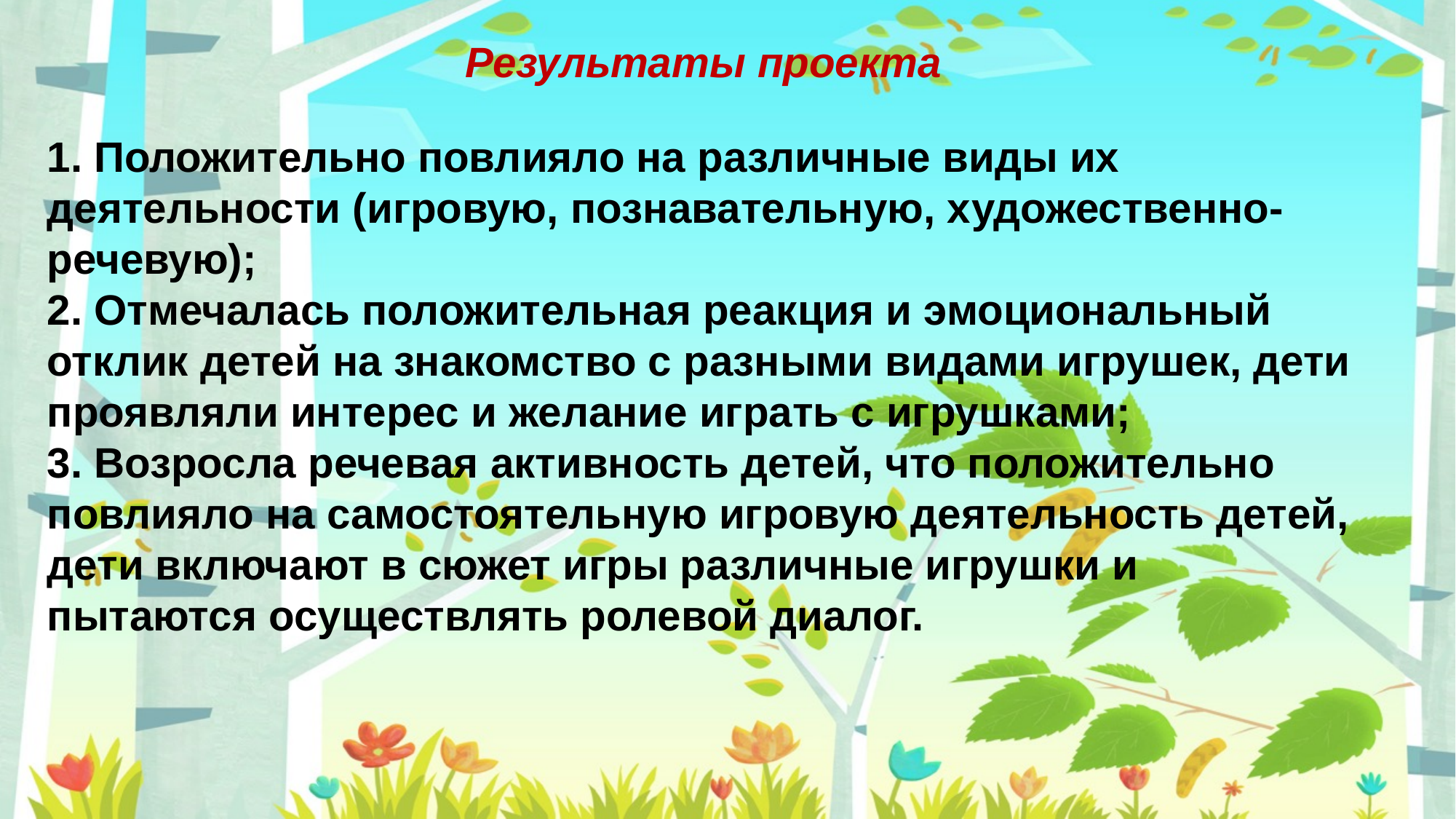

Результаты проекта

1. Положительно повлияло на различные виды их деятельности (игровую, познавательную, художественно-речевую);
2. Отмечалась положительная реакция и эмоциональный отклик детей на знакомство с разными видами игрушек, дети проявляли интерес и желание играть с игрушками;
3. Возросла речевая активность детей, что положительно повлияло на самостоятельную игровую деятельность детей, дети включают в сюжет игры различные игрушки и пытаются осуществлять ролевой диалог.